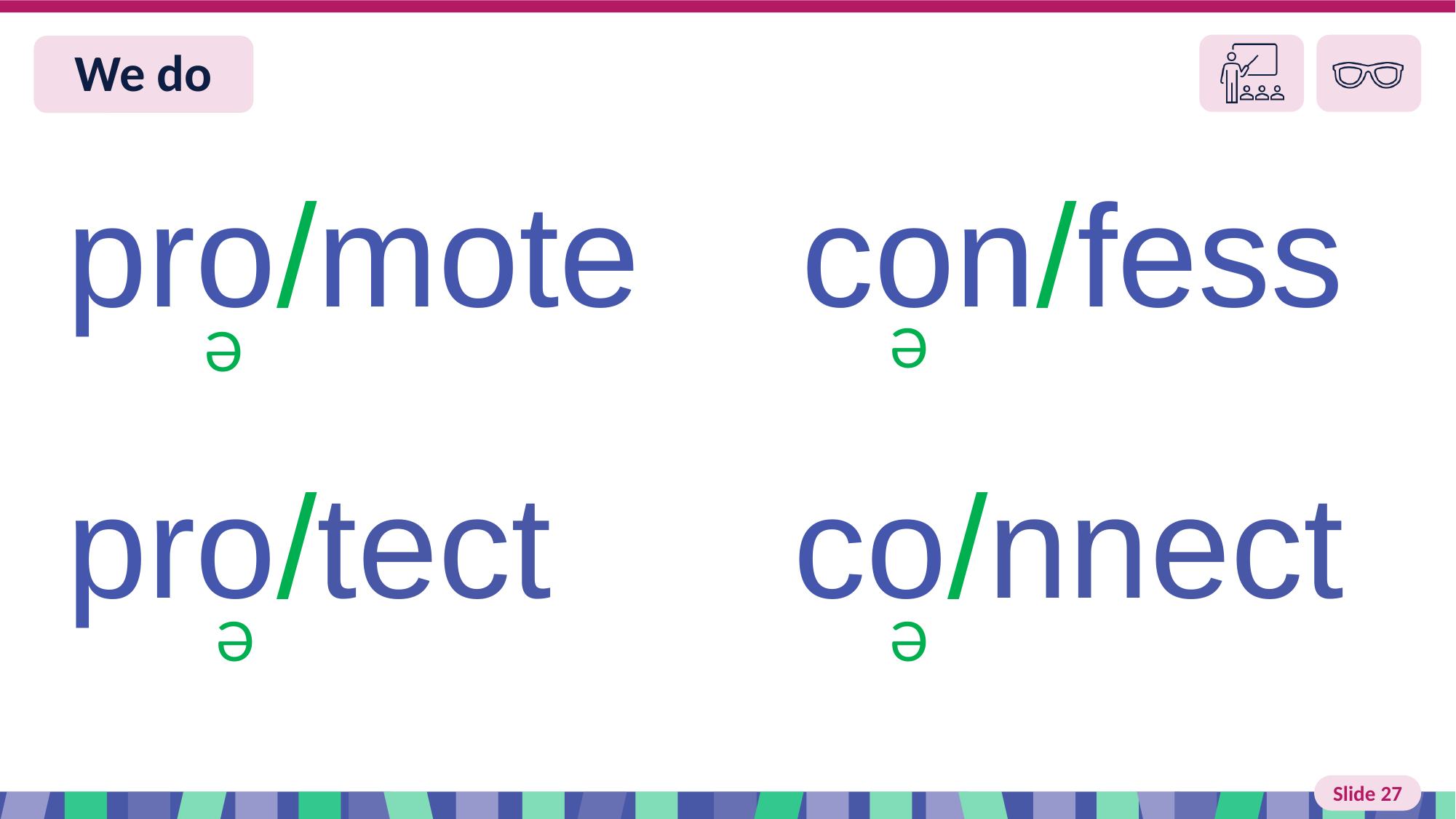

Slide 27 We do
pro/mote    con/fess
Ə
Ə
pro/tect      co/nnect
Ə
Ə